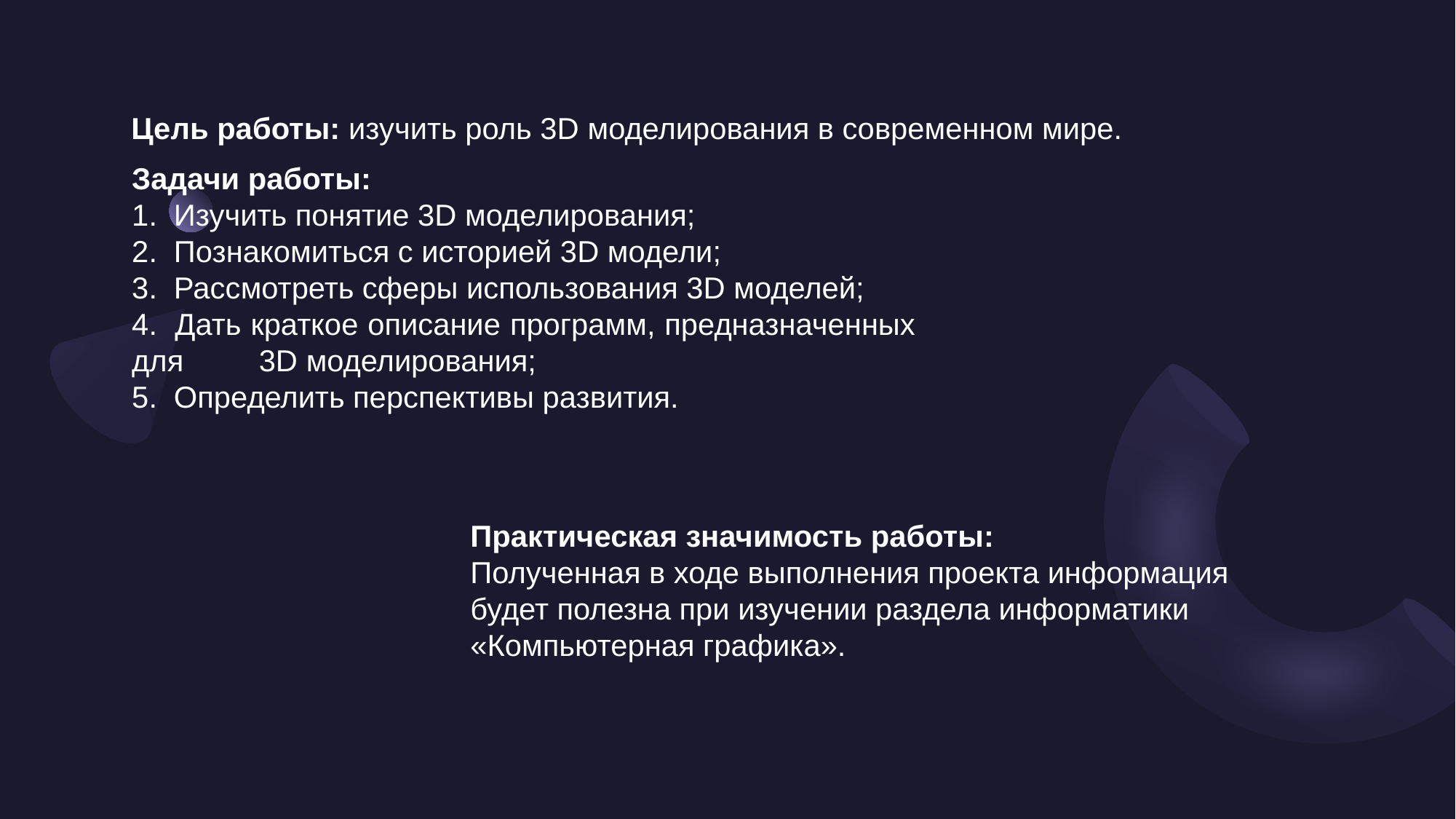

Цель работы: изучить роль 3D моделирования в современном мире.
Задачи работы:
1.  Изучить понятие 3D моделирования;
2.  Познакомиться с историей 3D модели;
3.  Рассмотреть сферы использования 3D моделей;
4.  Дать краткое описание программ, предназначенных для         3D моделирования;
5.  Определить перспективы развития.

Практическая значимость работы:
Полученная в ходе выполнения проекта информация будет полезна при изучении раздела информатики «Компьютерная графика».